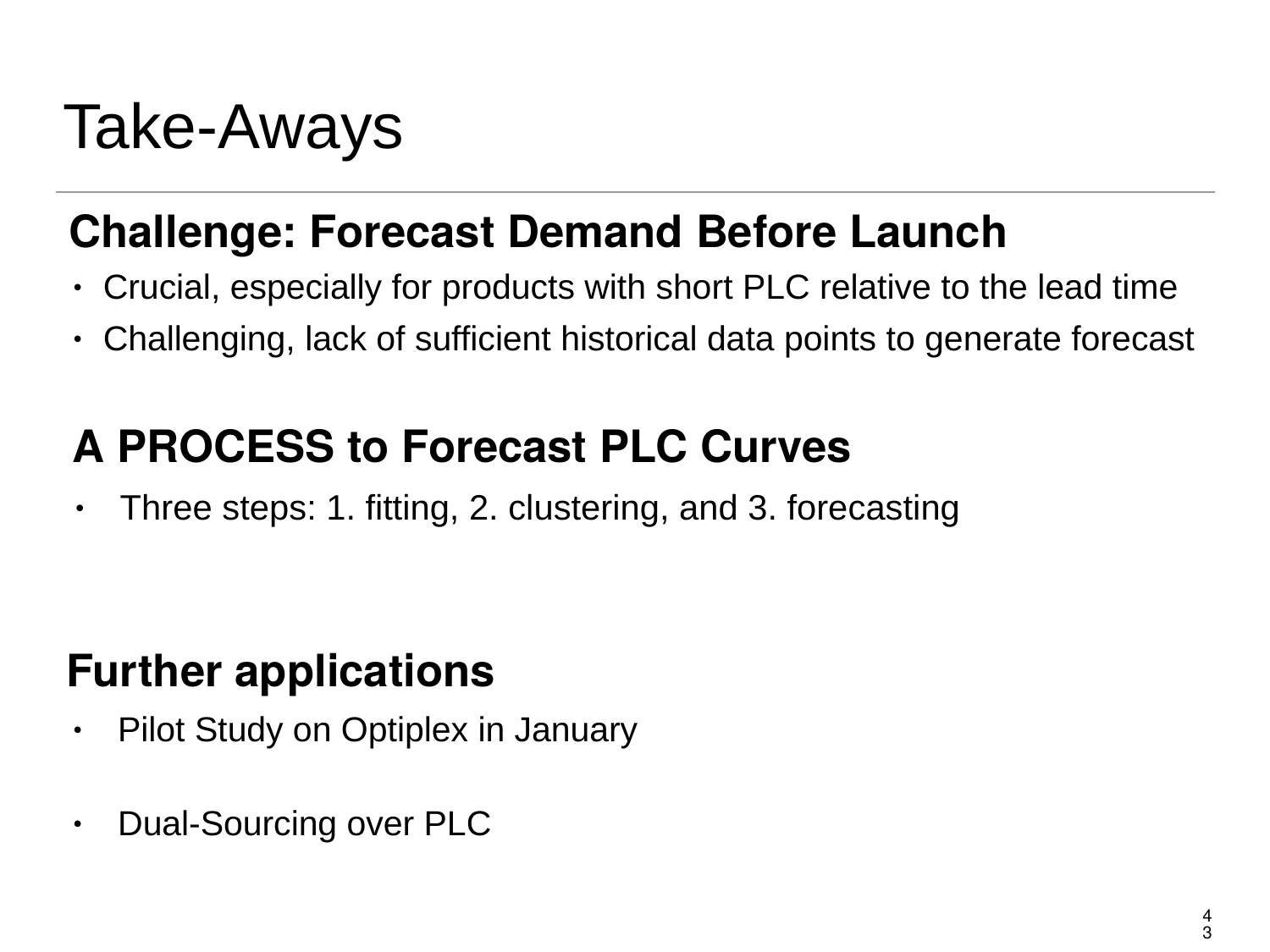

# Take-Aways
Challenge: Forecast Demand Before Launch
Crucial, especially for products with short PLC relative to the lead time
Challenging, lack of sufficient historical data points to generate forecast
A PROCESS to Forecast PLC Curves
Three steps: 1. fitting, 2. clustering, and 3. forecasting
Further applications
Pilot Study on Optiplex in January
Dual-Sourcing over PLC
43